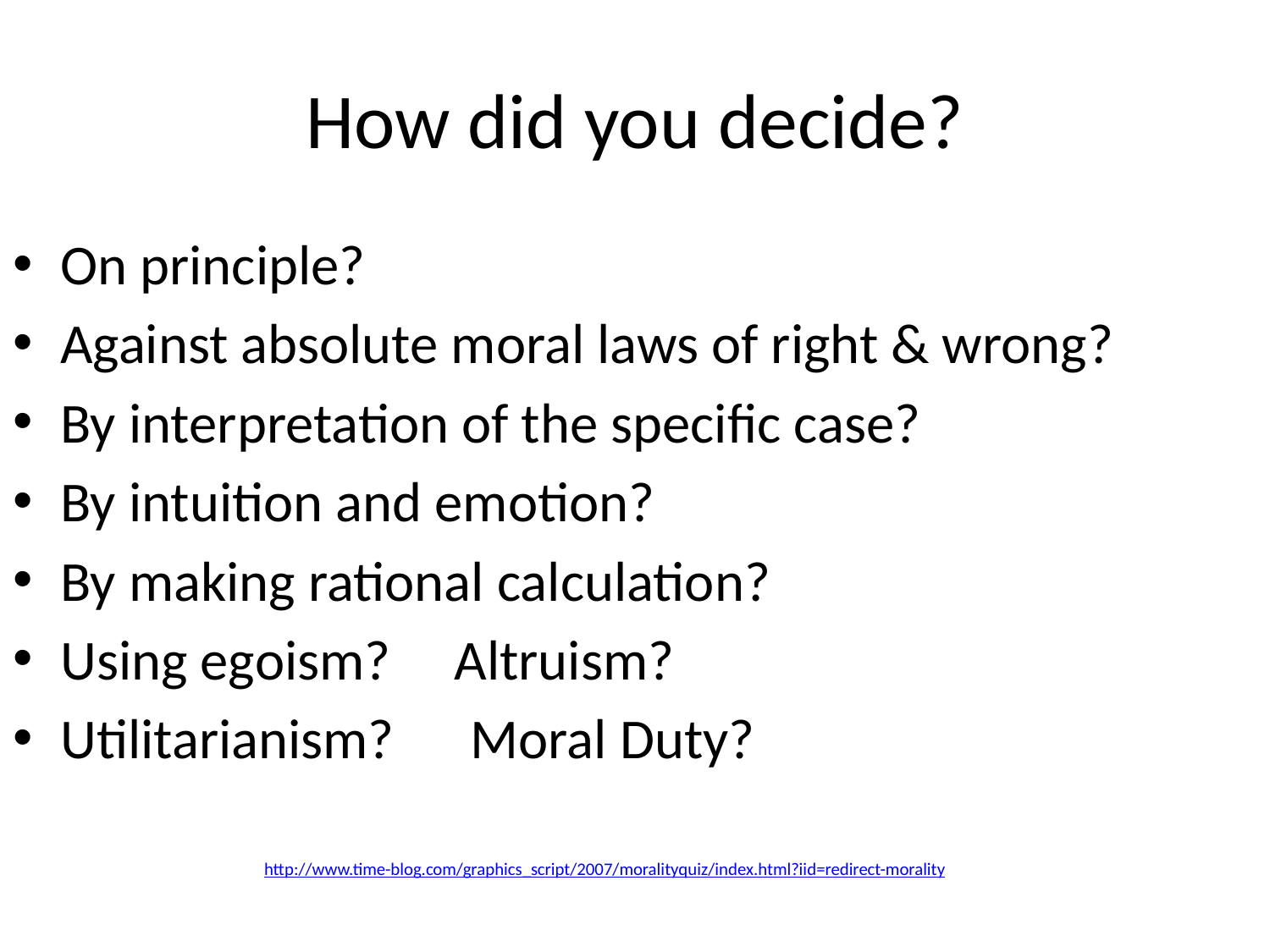

# How did you decide?
On principle?
Against absolute moral laws of right & wrong?
By interpretation of the specific case?
By intuition and emotion?
By making rational calculation?
Using egoism?     Altruism?
Utilitarianism?      Moral Duty?

http://www.time-blog.com/graphics_script/2007/moralityquiz/index.html?iid=redirect-morality